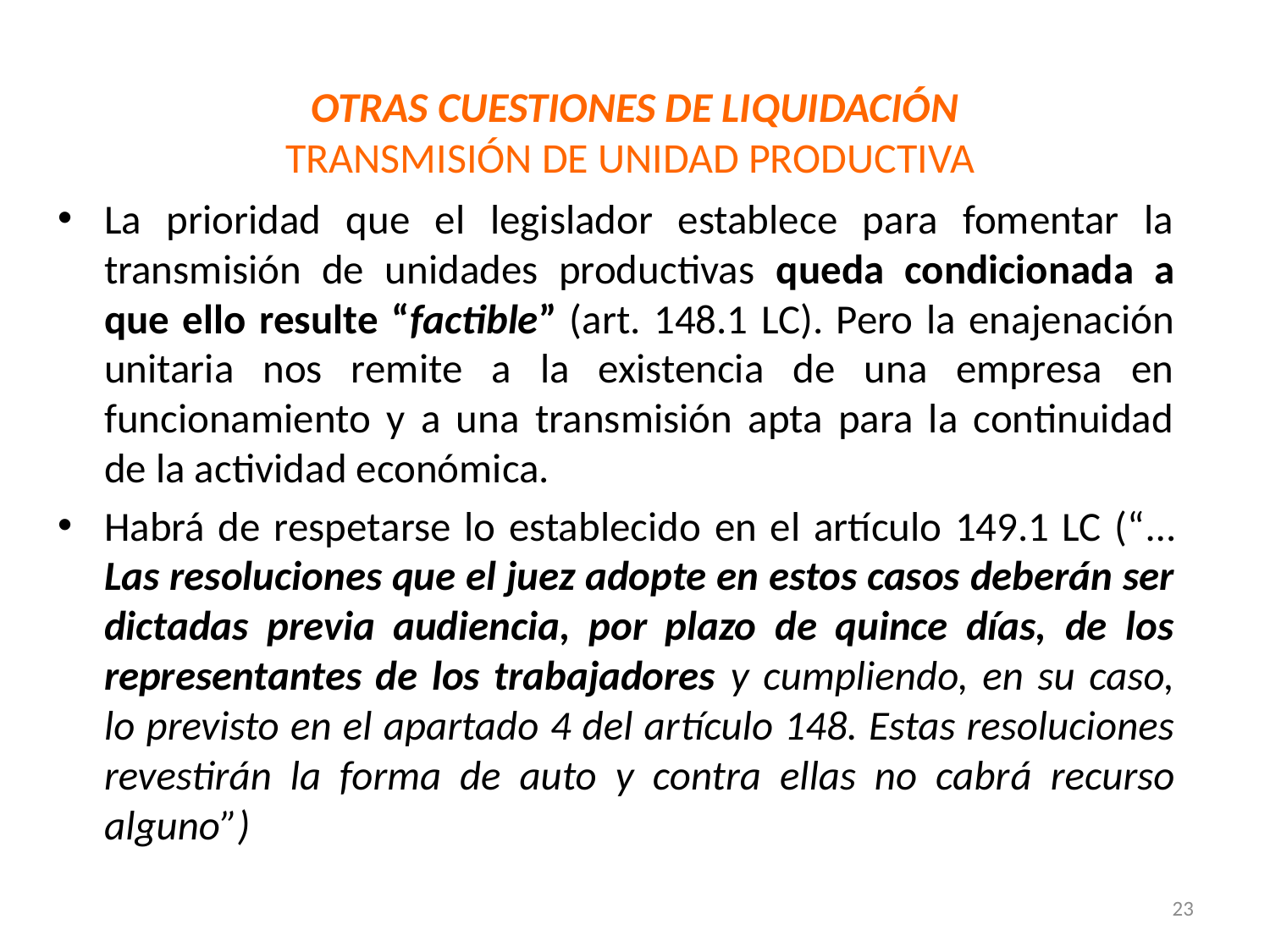

# OTRAS CUESTIONES DE LIQUIDACIÓN TRANSMISIÓN DE UNIDAD PRODUCTIVA
La prioridad que el legislador establece para fomentar la transmisión de unidades productivas queda condicionada a que ello resulte “factible” (art. 148.1 LC). Pero la enajenación unitaria nos remite a la existencia de una empresa en funcionamiento y a una transmisión apta para la continuidad de la actividad económica.
Habrá de respetarse lo establecido en el artículo 149.1 LC (“…Las resoluciones que el juez adopte en estos casos deberán ser dictadas previa audiencia, por plazo de quince días, de los representantes de los trabajadores y cumpliendo, en su caso, lo previsto en el apartado 4 del artículo 148. Estas resoluciones revestirán la forma de auto y contra ellas no cabrá recurso alguno”)

23